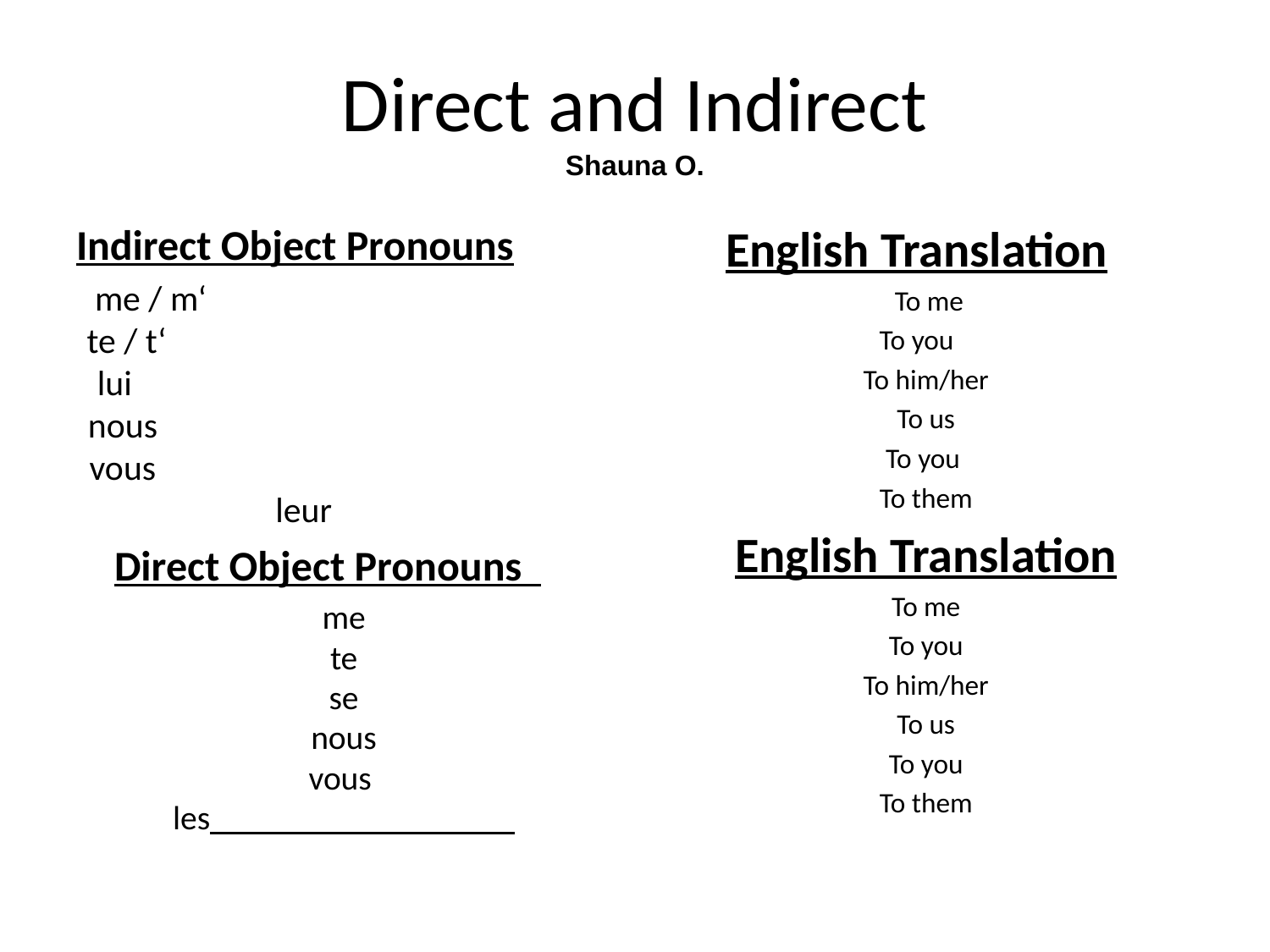

# Direct and Indirect Shauna O.
Indirect Object Pronouns
  me / m‘
te / t‘                                                       lui                                                          nous
vous
leur
    Direct Object Pronouns
me
te
se
nous
vous
les
      English Translation
 To me
To you
To him/her
To us
To you
To them
English Translation
To me
To you
To him/her
To us
To you
To them